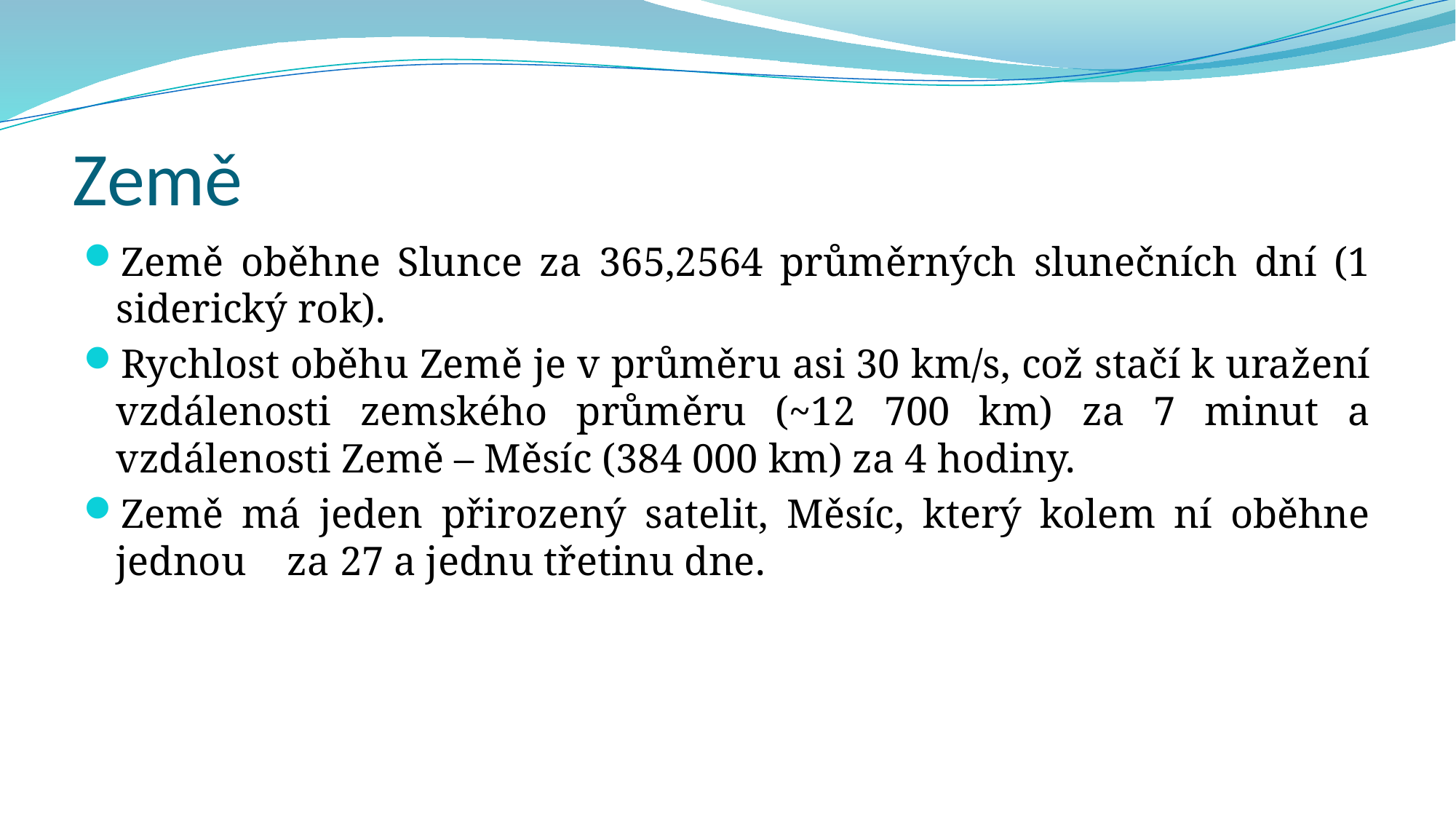

# Země
Země oběhne Slunce za 365,2564 průměrných slunečních dní (1 siderický rok).
Rychlost oběhu Země je v průměru asi 30 km/s, což stačí k uražení vzdálenosti zemského průměru (~12 700 km) za 7 minut a vzdálenosti Země – Měsíc (384 000 km) za 4 hodiny.
Země má jeden přirozený satelit, Měsíc, který kolem ní oběhne jednou    za 27 a jednu třetinu dne.